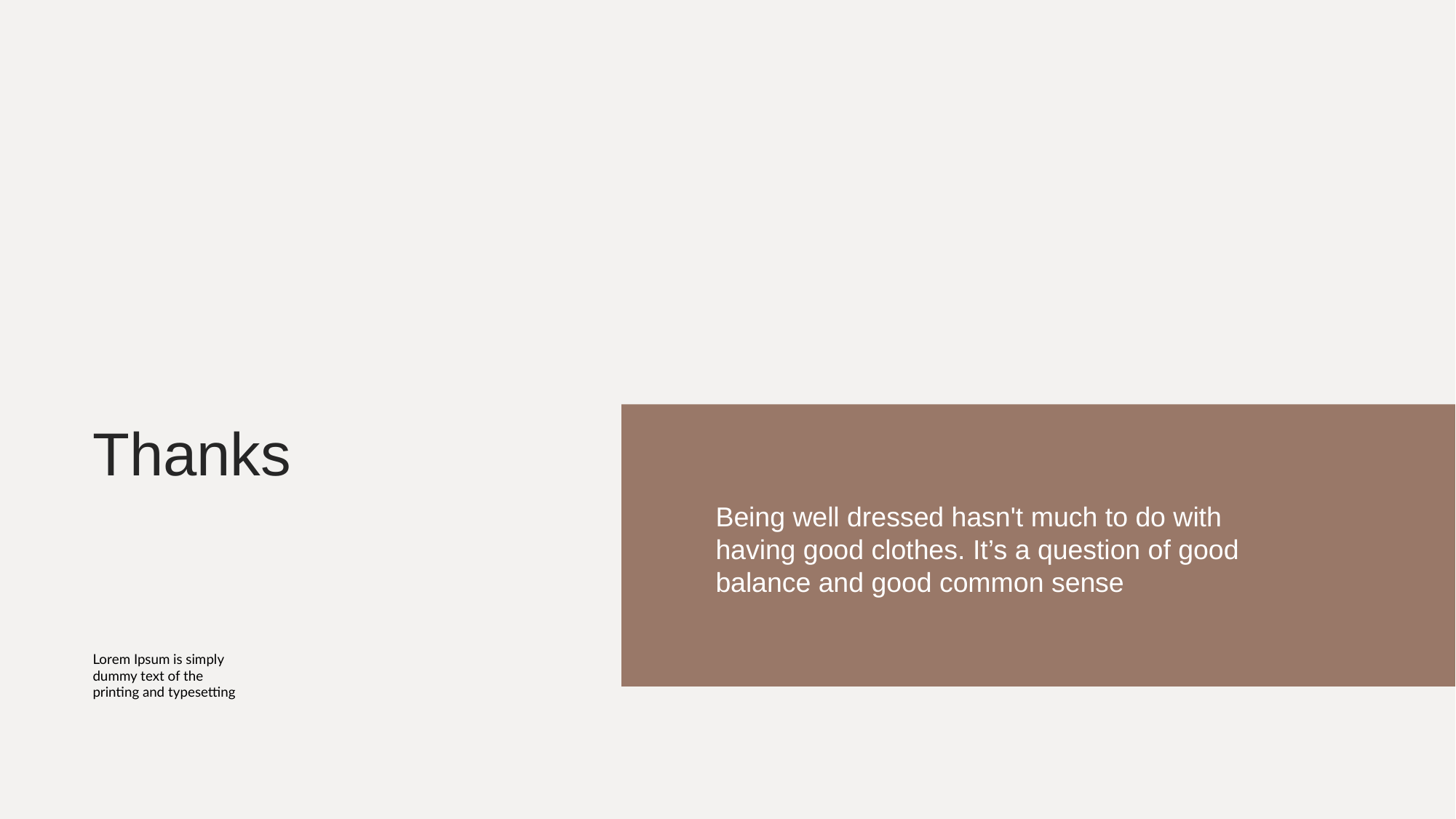

Thanks
Being well dressed hasn't much to do with having good clothes. It’s a question of good balance and good common sense
Lorem Ipsum is simply dummy text of the printing and typesetting